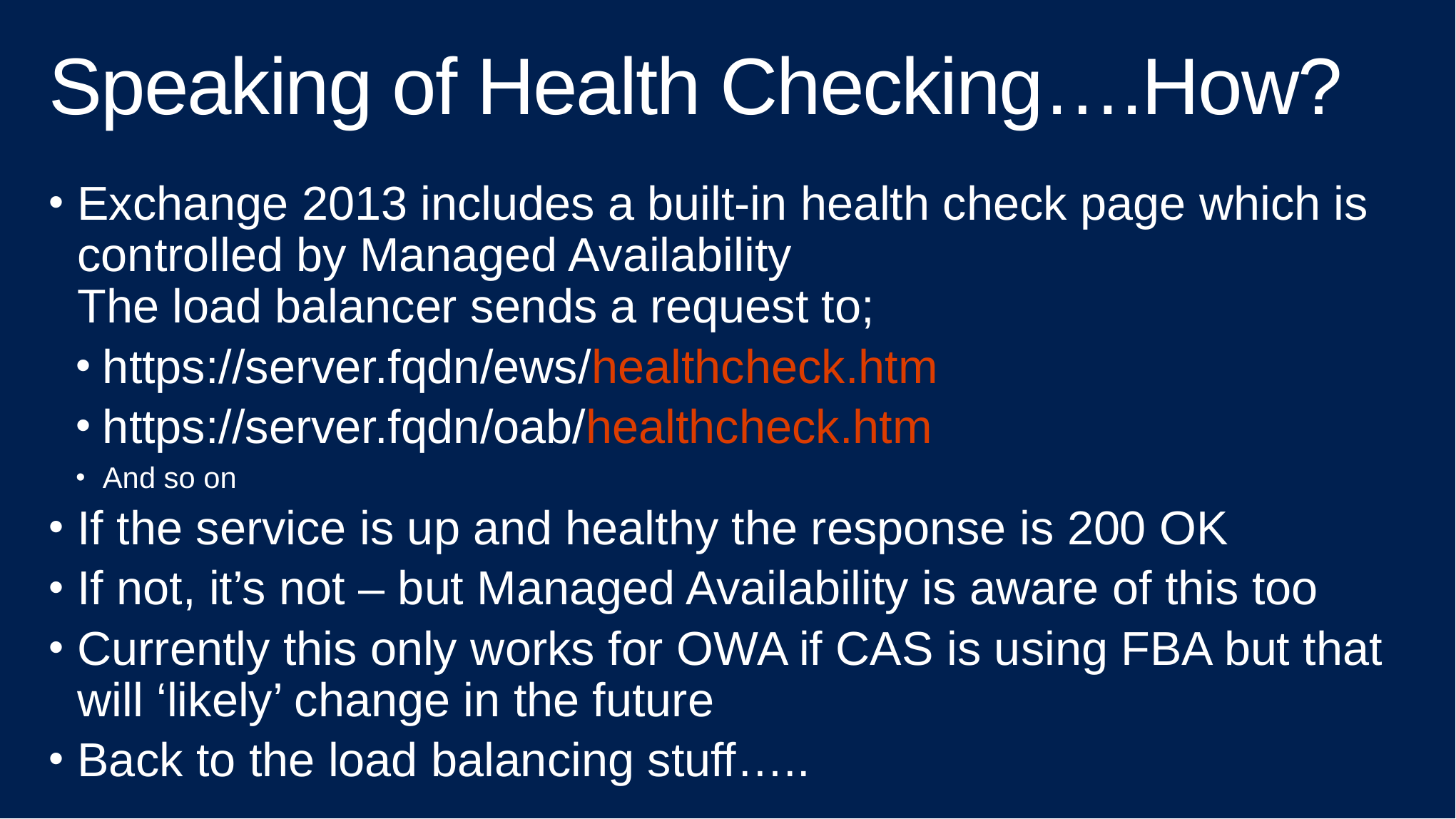

# Speaking of Health Checking….How?
Exchange 2013 includes a built-in health check page which is controlled by Managed Availability
The load balancer sends a request to;
https://server.fqdn/ews/healthcheck.htm
https://server.fqdn/oab/healthcheck.htm
And so on
If the service is up and healthy the response is 200 OK
If not, it’s not – but Managed Availability is aware of this too
Currently this only works for OWA if CAS is using FBA but that will ‘likely’ change in the future
Back to the load balancing stuff…..